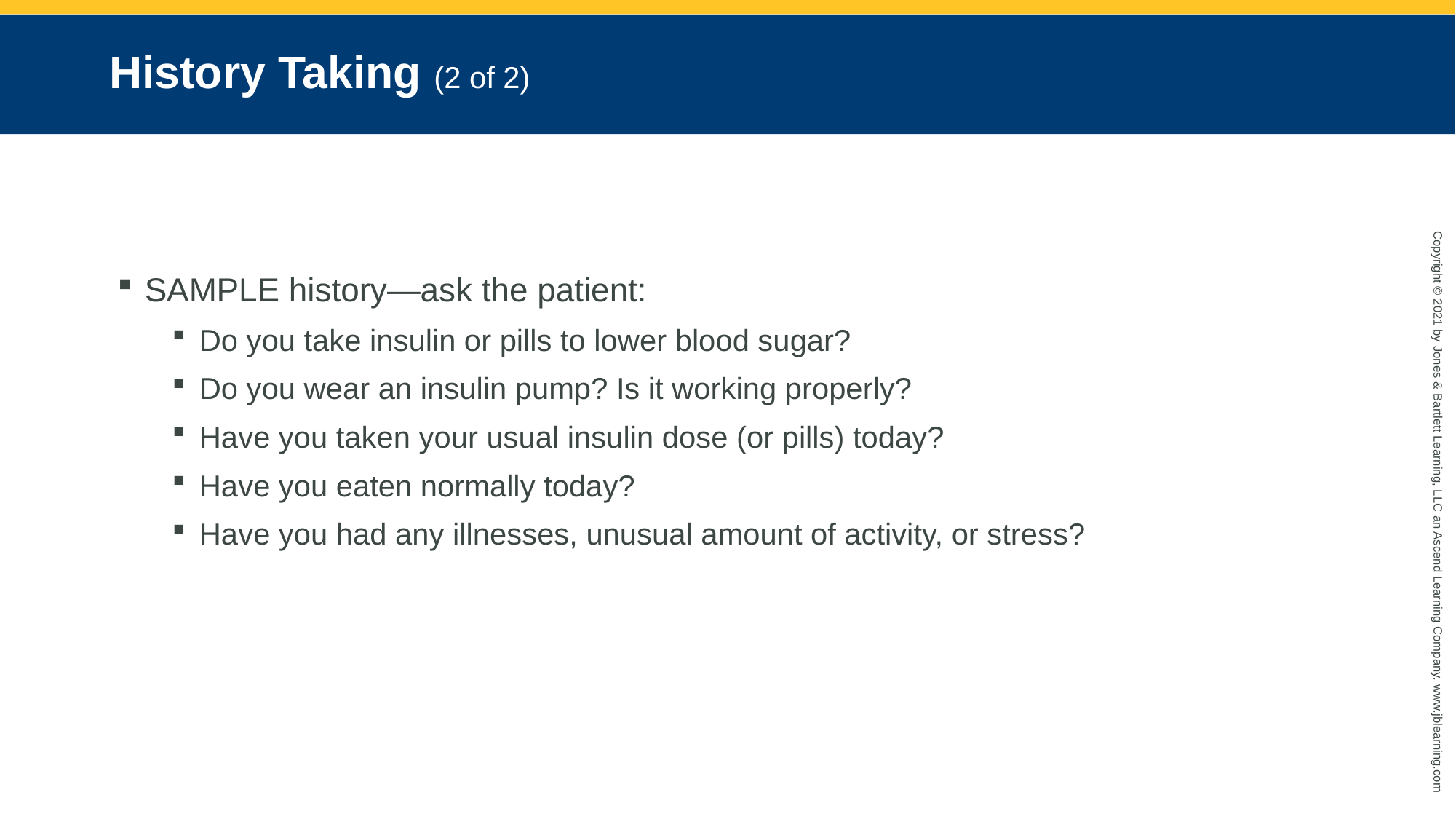

# History Taking (2 of 2)
SAMPLE history—ask the patient:
Do you take insulin or pills to lower blood sugar?
Do you wear an insulin pump? Is it working properly?
Have you taken your usual insulin dose (or pills) today?
Have you eaten normally today?
Have you had any illnesses, unusual amount of activity, or stress?